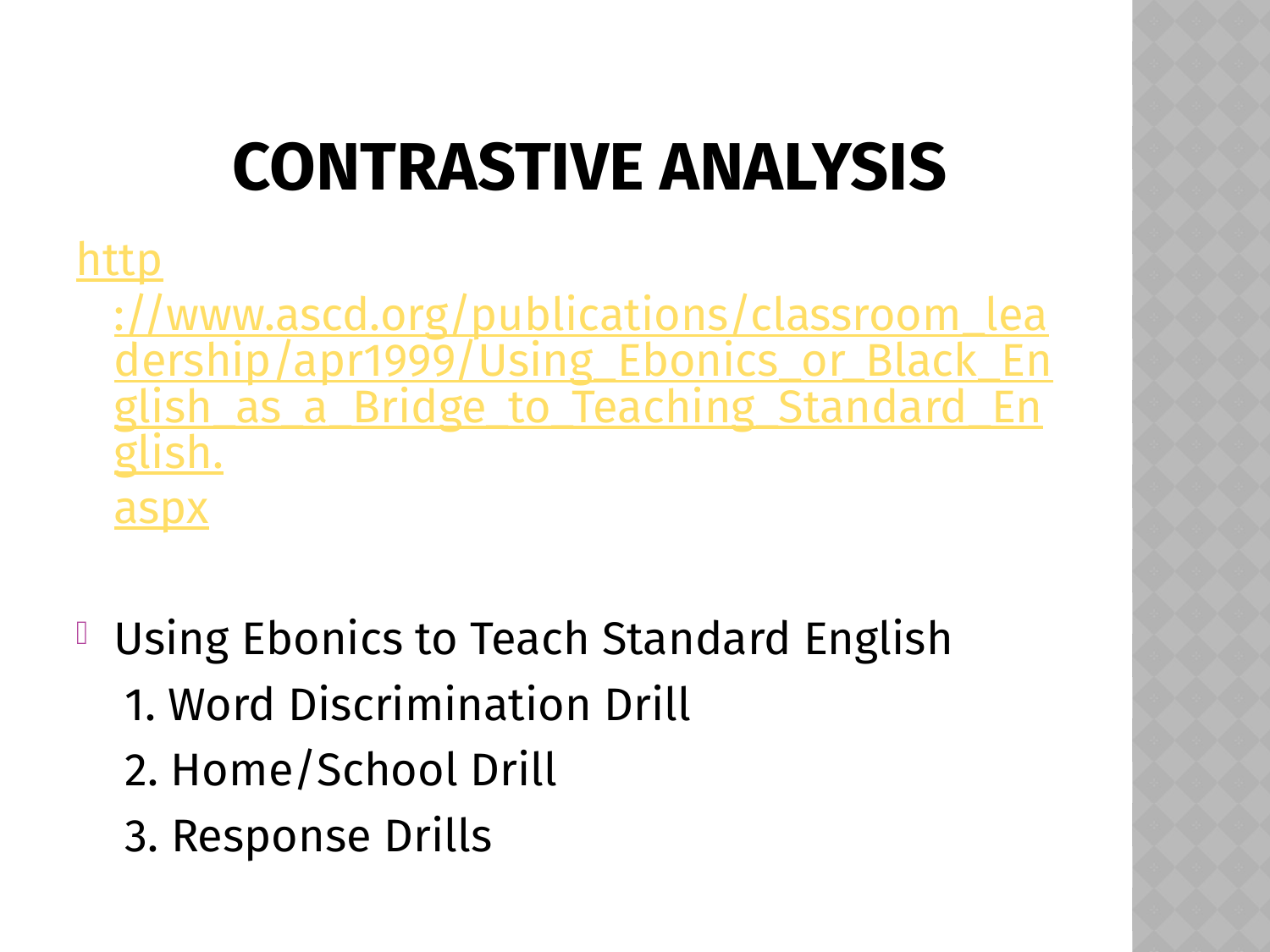

# Contrastive Analysis
http://www.ascd.org/publications/classroom_leadership/apr1999/Using_Ebonics_or_Black_English_as_a_Bridge_to_Teaching_Standard_English.aspx

Using Ebonics to Teach Standard English
    1. Word Discrimination Drill
    2. Home/School Drill
    3. Response Drills